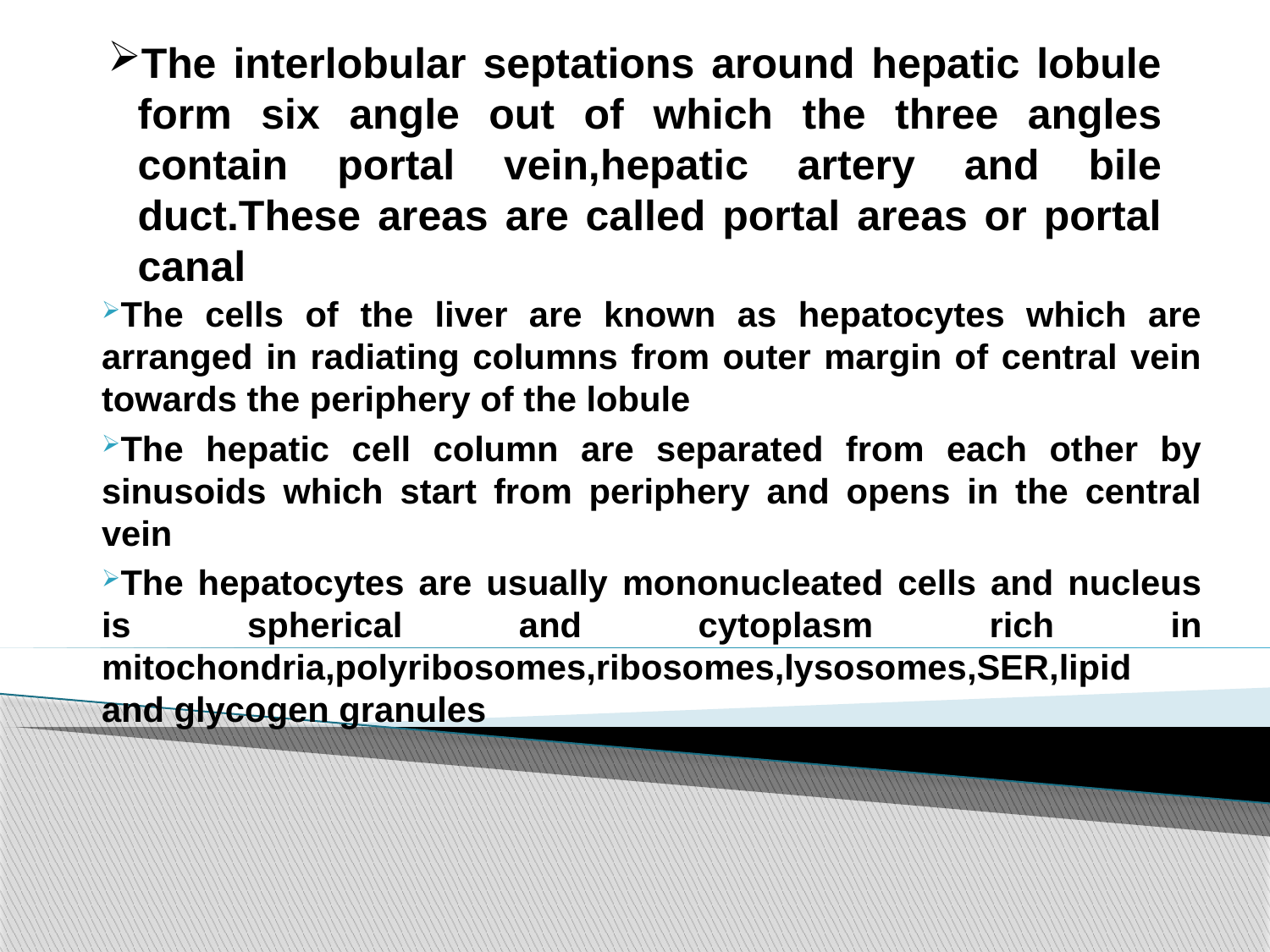

# The interlobular septations around hepatic lobule form six angle out of which the three angles contain portal vein,hepatic artery and bile duct.These areas are called portal areas or portal canal
The cells of the liver are known as hepatocytes which are arranged in radiating columns from outer margin of central vein towards the periphery of the lobule
The hepatic cell column are separated from each other by sinusoids which start from periphery and opens in the central vein
The hepatocytes are usually mononucleated cells and nucleus is spherical and cytoplasm rich in mitochondria,polyribosomes,ribosomes,lysosomes,SER,lipid and glycogen granules